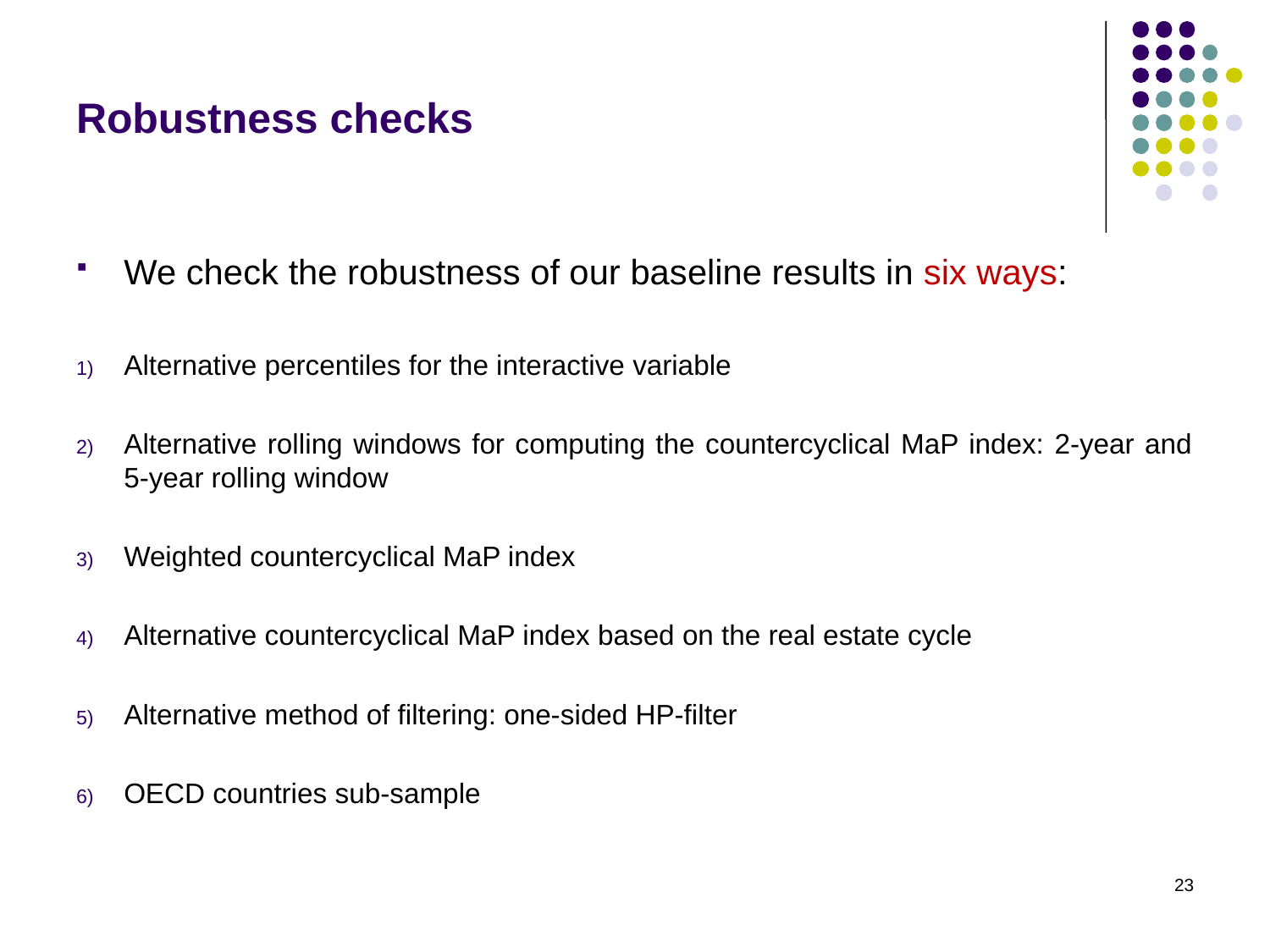

# Robustness checks
We check the robustness of our baseline results in six ways:

Alternative percentiles for the interactive variable

Alternative rolling windows for computing the countercyclical MaP index: 2-year and 5-year rolling window

Weighted countercyclical MaP index

Alternative countercyclical MaP index based on the real estate cycle

Alternative method of filtering: one-sided HP-filter

OECD countries sub-sample

23